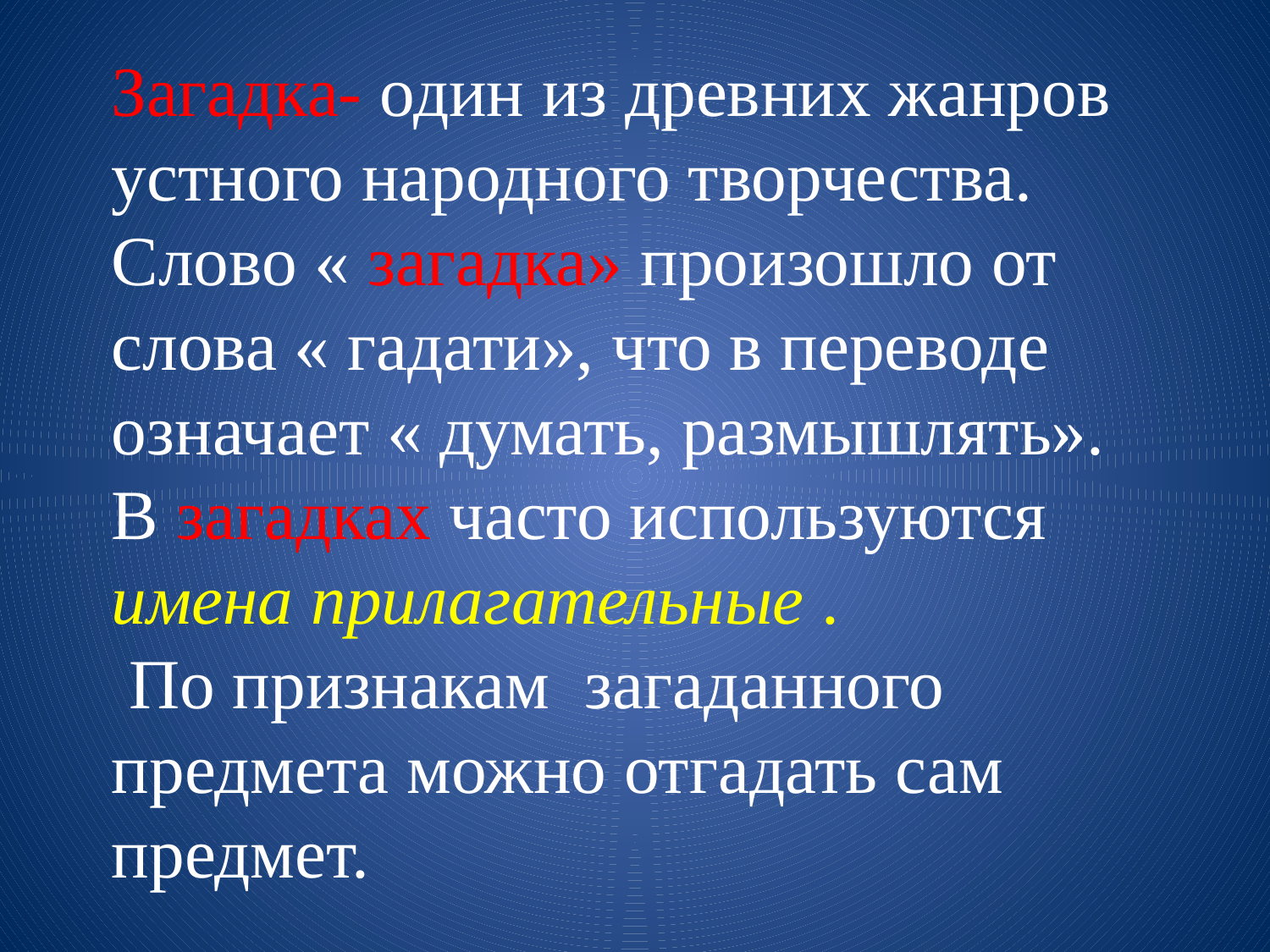

Загадка- один из древних жанров устного народного творчества.
Слово « загадка» произошло от слова « гадати», что в переводе означает « думать, размышлять».
В загадках часто используются  имена прилагательные .
 По признакам  загаданного предмета можно отгадать сам предмет.